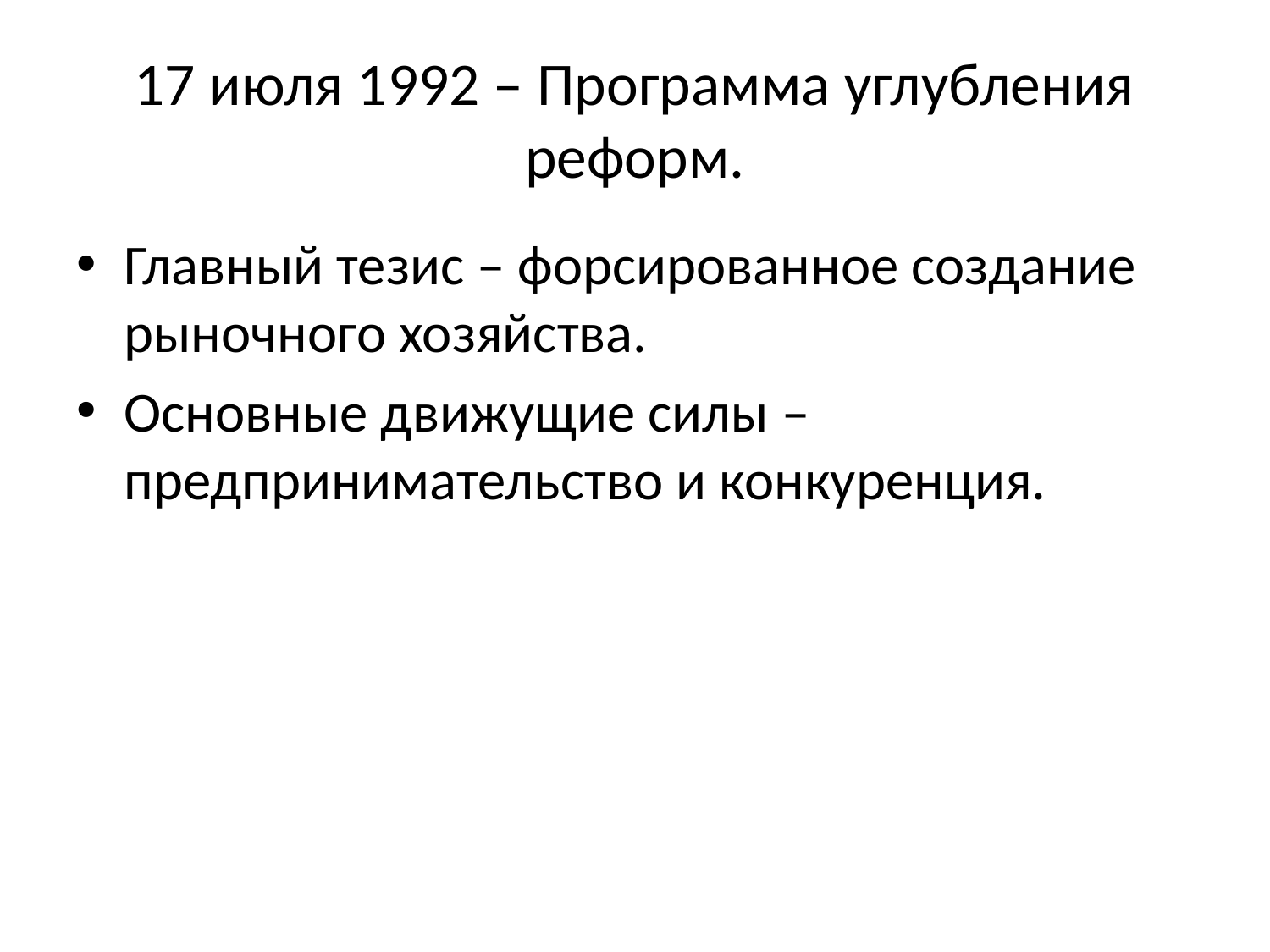

# 17 июля 1992 – Программа углубления реформ.
Главный тезис – форсированное создание рыночного хозяйства.
Основные движущие силы – предпринимательство и конкуренция.